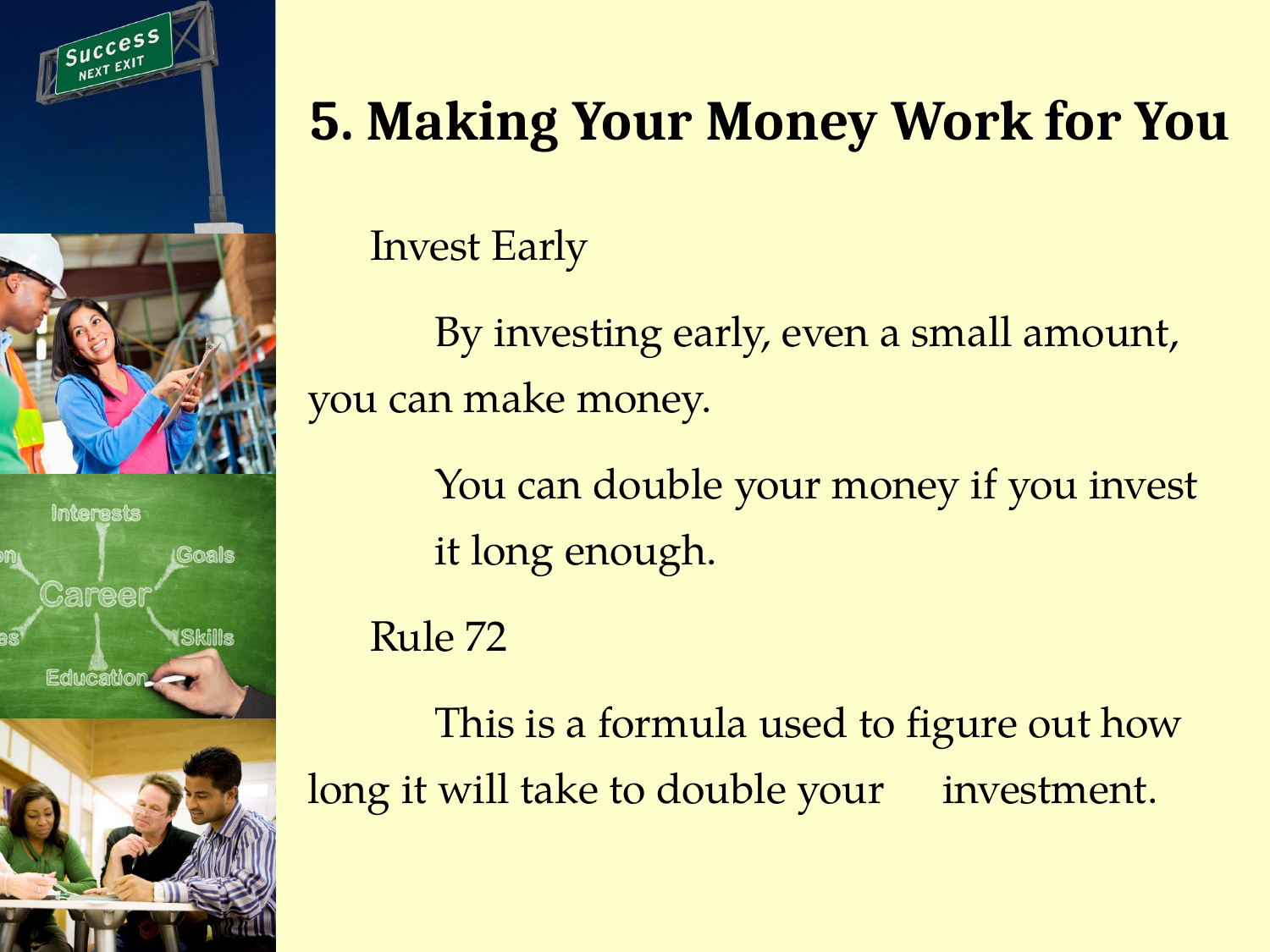

# 5. Making Your Money Work for You
Invest Early
	By investing early, even a small amount, 	you can make money.
	You can double your money if you invest 	it long enough.
Rule 72
	This is a formula used to figure out how 	long it will take to double your 	investment.